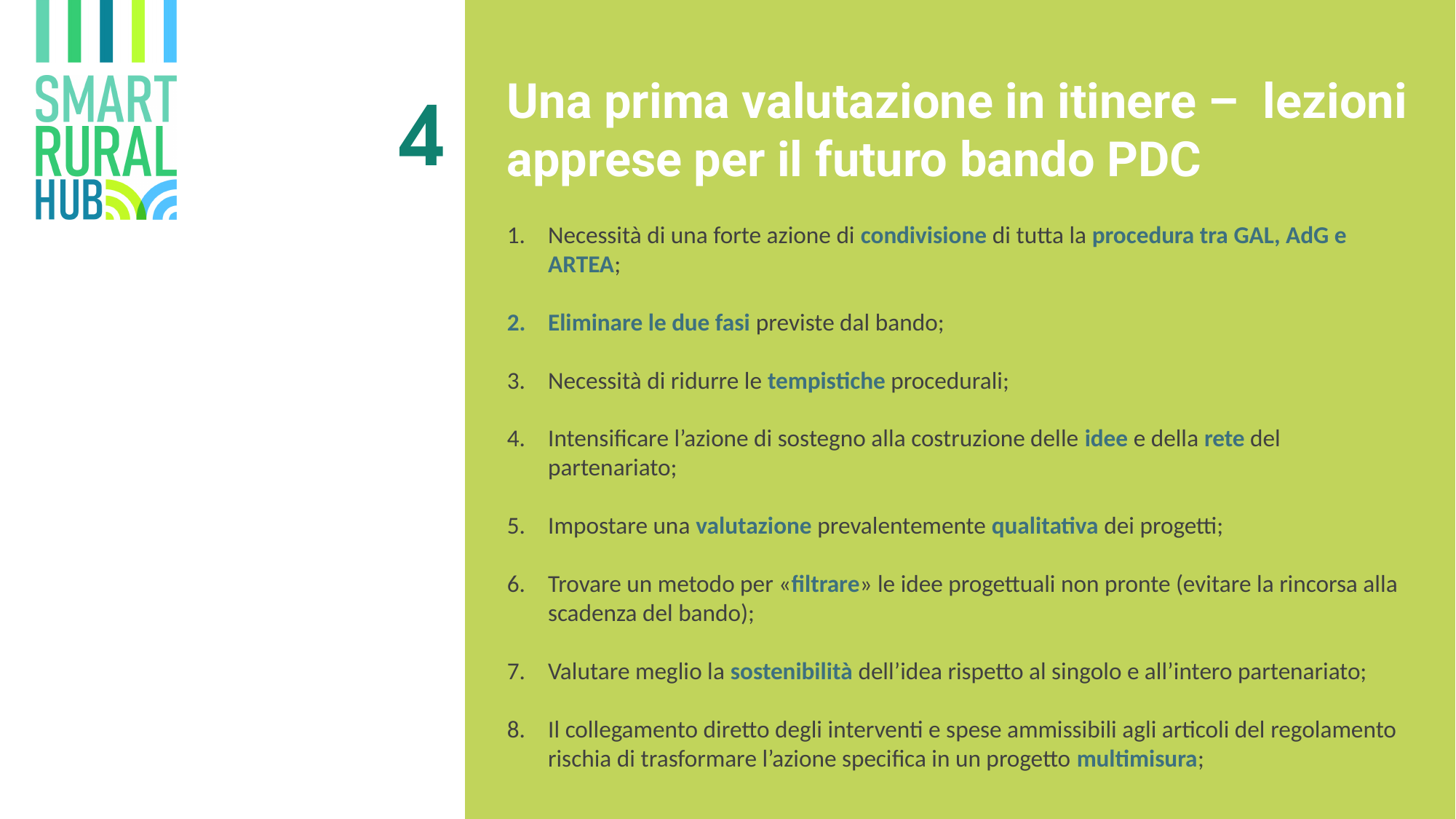

Una prima valutazione in itinere –  lezioni apprese per il futuro bando PDC
4
Necessità di una forte azione di condivisione di tutta la procedura tra GAL, AdG e ARTEA;

Eliminare le due fasi previste dal bando;

Necessità di ridurre le tempistiche procedurali;

Intensificare l’azione di sostegno alla costruzione delle idee e della rete del partenariato;

Impostare una valutazione prevalentemente qualitativa dei progetti;

Trovare un metodo per «filtrare» le idee progettuali non pronte (evitare la rincorsa alla scadenza del bando);

Valutare meglio la sostenibilità dell’idea rispetto al singolo e all’intero partenariato;

Il collegamento diretto degli interventi e spese ammissibili agli articoli del regolamento rischia di trasformare l’azione specifica in un progetto multimisura;